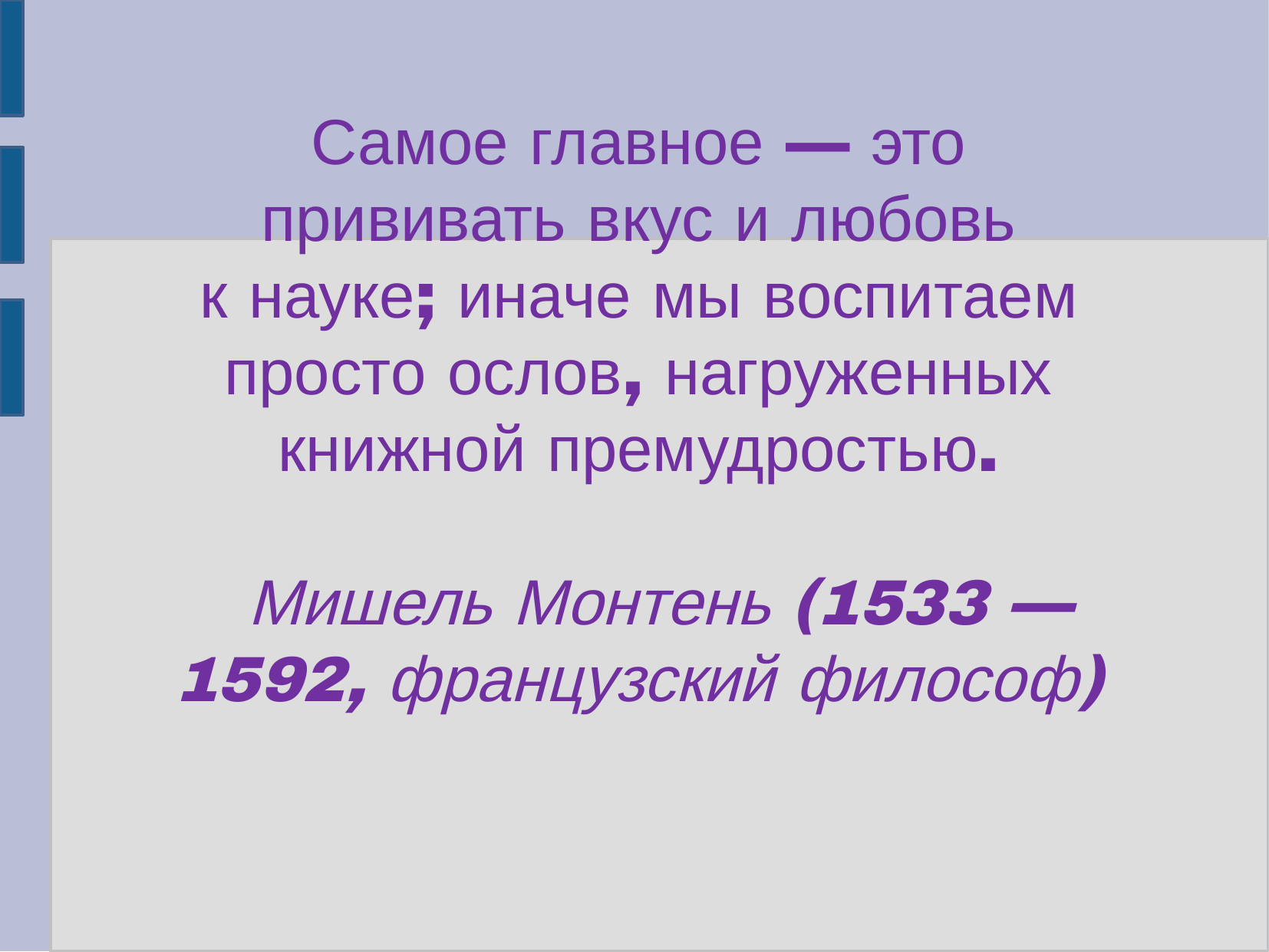

Самое главное — это прививать вкус и любовь к науке; иначе мы воспитаем просто ослов, нагруженных книжной премудростью.
  Мишель Монтень (1533 — 1592, французский философ)